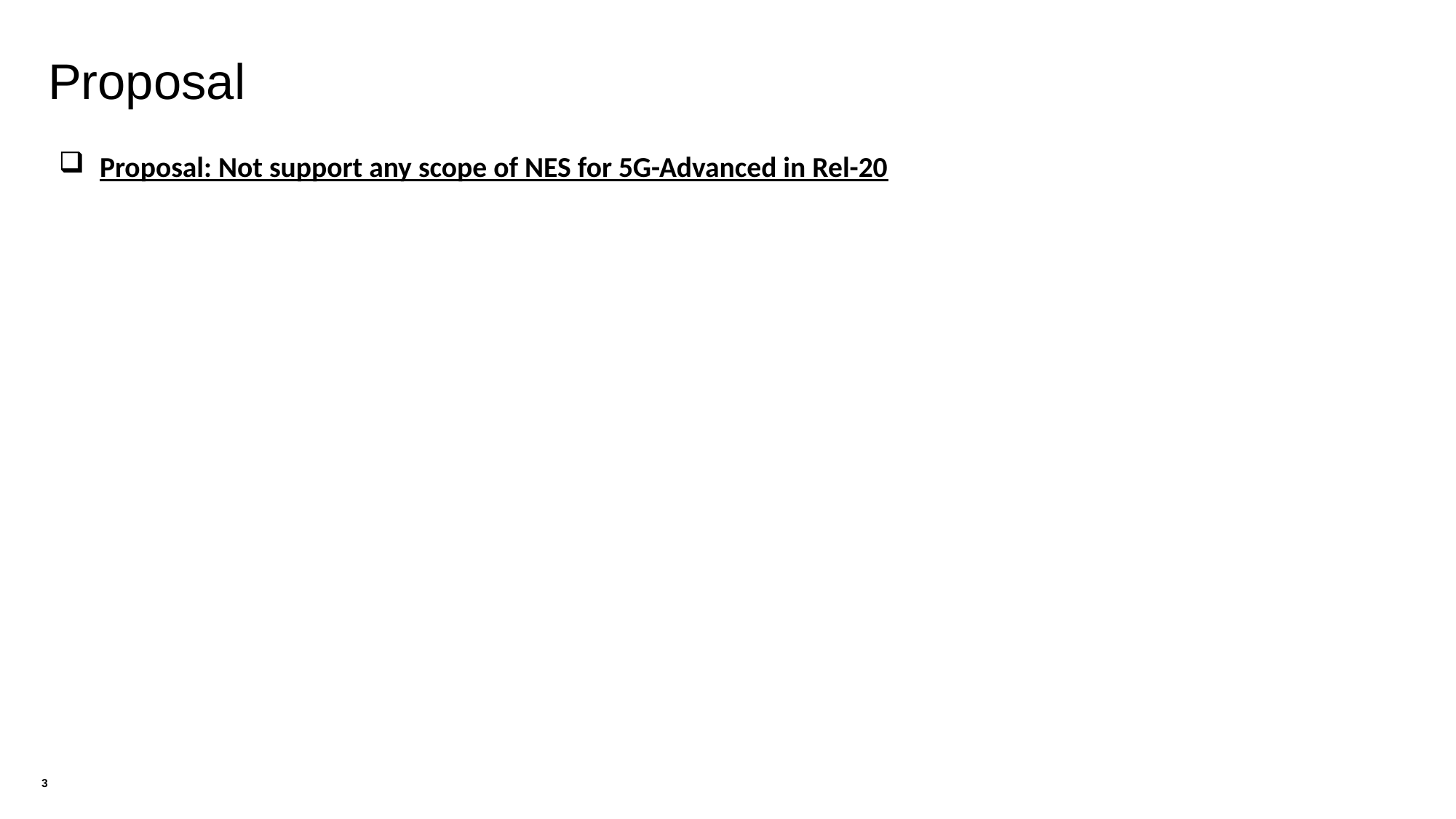

# Proposal
Proposal: Not support any scope of NES for 5G-Advanced in Rel-20